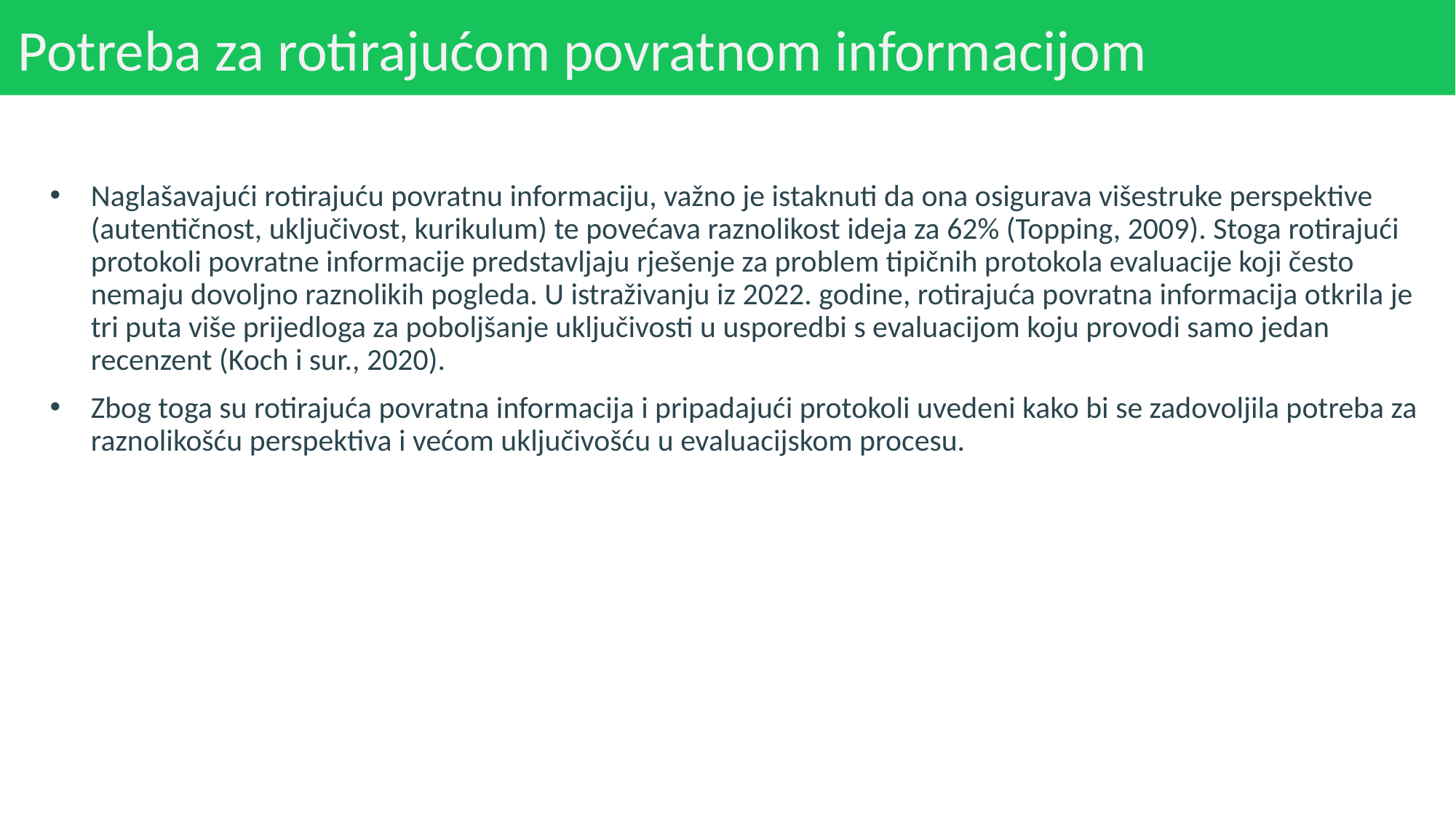

# Potreba za rotirajućom povratnom informacijom
Naglašavajući rotirajuću povratnu informaciju, važno je istaknuti da ona osigurava višestruke perspektive (autentičnost, uključivost, kurikulum) te povećava raznolikost ideja za 62% (Topping, 2009). Stoga rotirajući protokoli povratne informacije predstavljaju rješenje za problem tipičnih protokola evaluacije koji često nemaju dovoljno raznolikih pogleda. U istraživanju iz 2022. godine, rotirajuća povratna informacija otkrila je tri puta više prijedloga za poboljšanje uključivosti u usporedbi s evaluacijom koju provodi samo jedan recenzent (Koch i sur., 2020).
Zbog toga su rotirajuća povratna informacija i pripadajući protokoli uvedeni kako bi se zadovoljila potreba za raznolikošću perspektiva i većom uključivošću u evaluacijskom procesu.